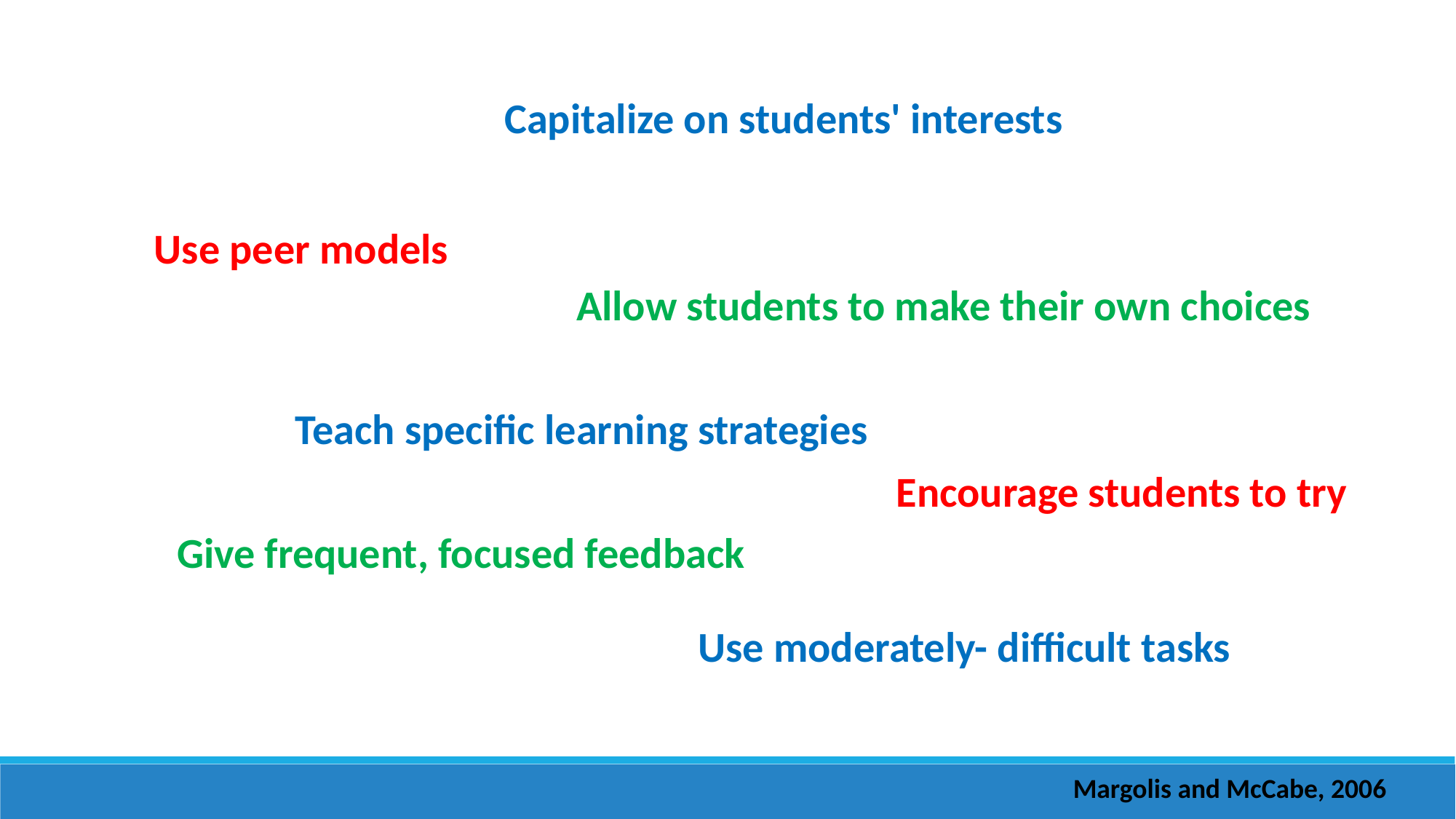

Capitalize on students' interests
Use peer models
Allow students to make their own choices
Teach specific learning strategies
Encourage students to try
Give frequent, focused feedback
Use moderately- difficult tasks
Margolis and McCabe, 2006